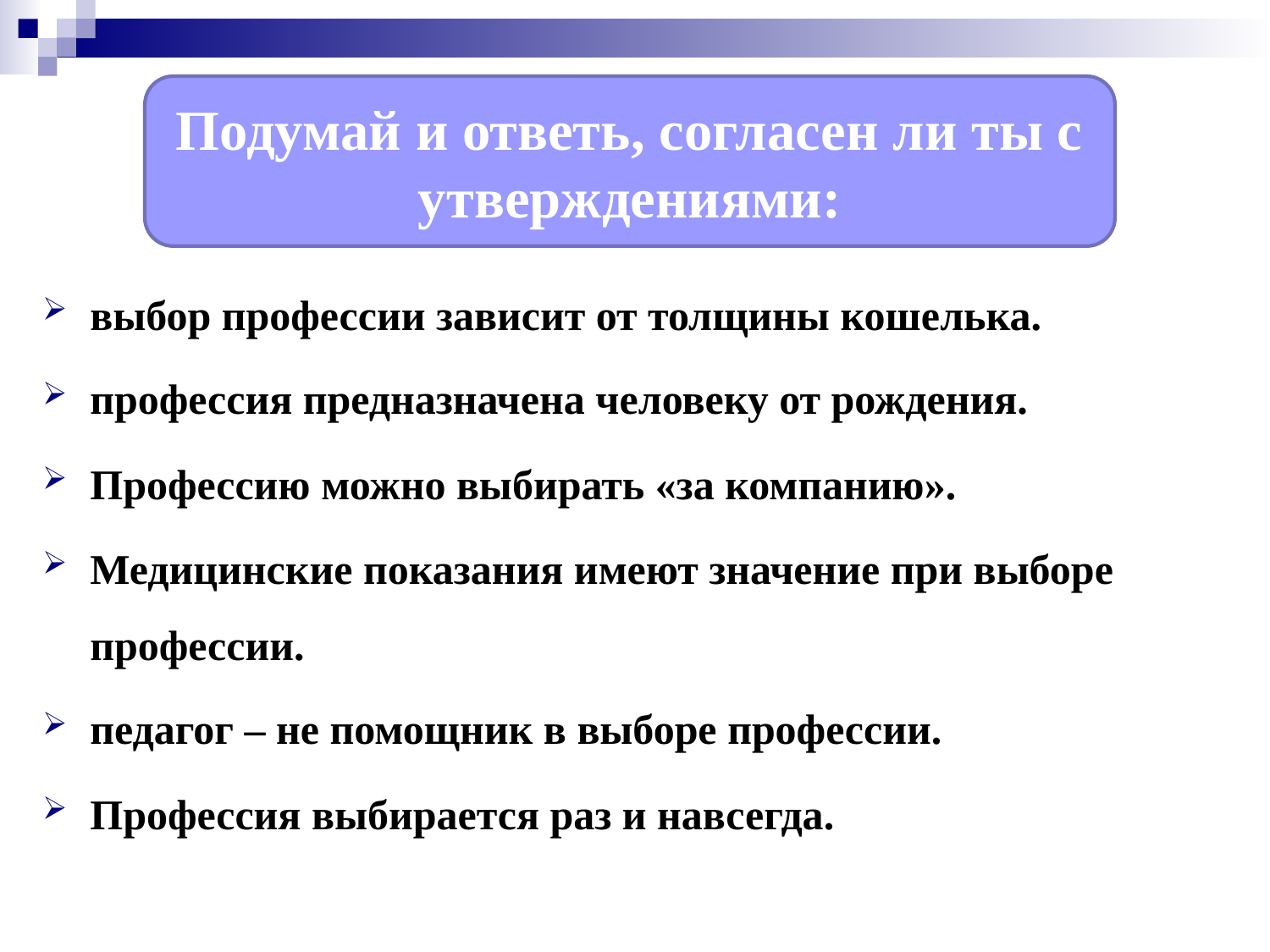

Подумай и ответь, согласен ли ты с утверждениями:
выбор профессии зависит от толщины кошелька.
профессия предназначена человеку от рождения.
Профессию можно выбирать «за компанию».
Медицинские показания имеют значение при выборе профессии.
педагог – не помощник в выборе профессии.
Профессия выбирается раз и навсегда.